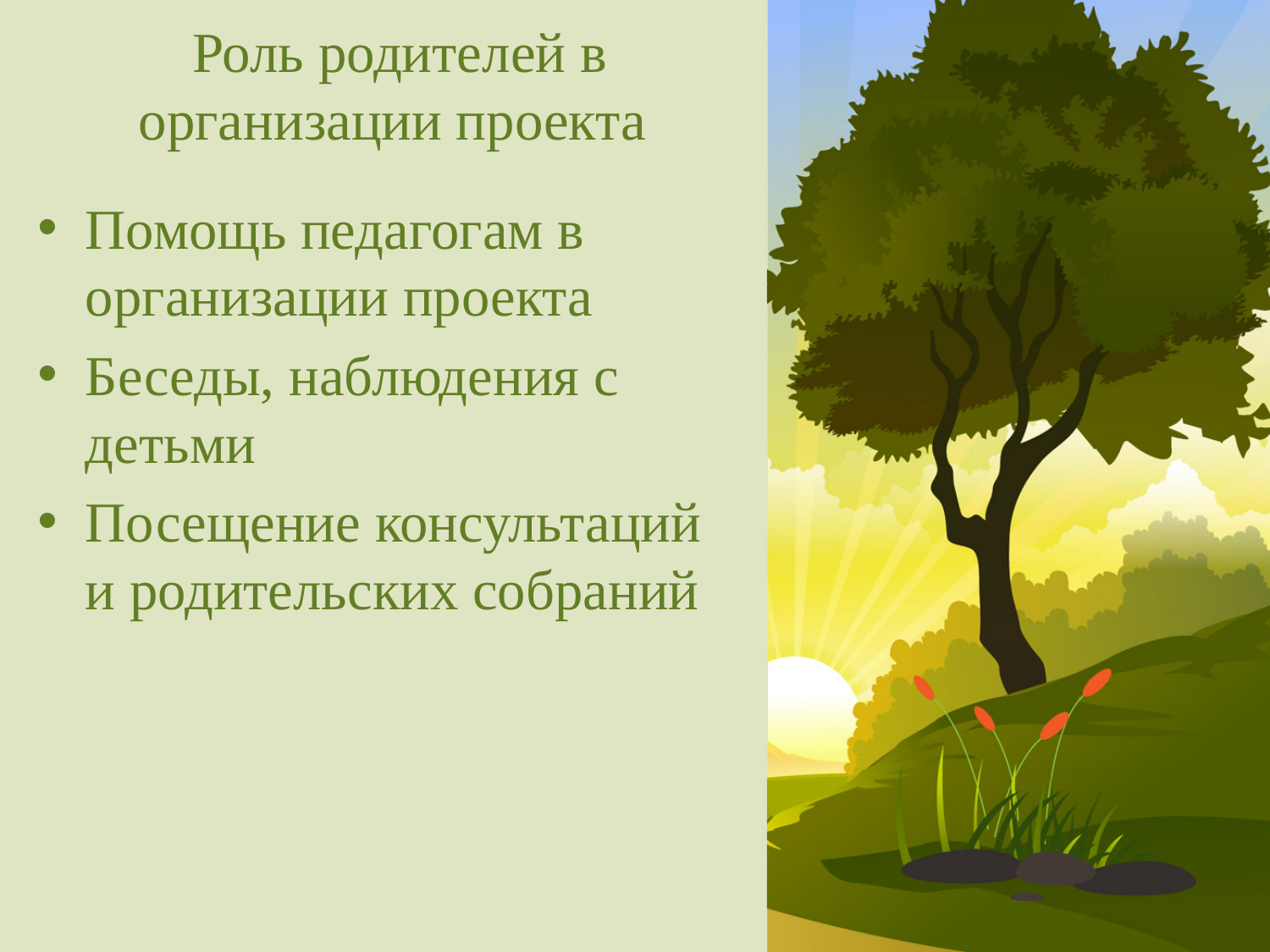

# Роль родителей в организации проекта
Помощь педагогам в организации проекта
Беседы, наблюдения с детьми
Посещение консультаций и родительских собраний